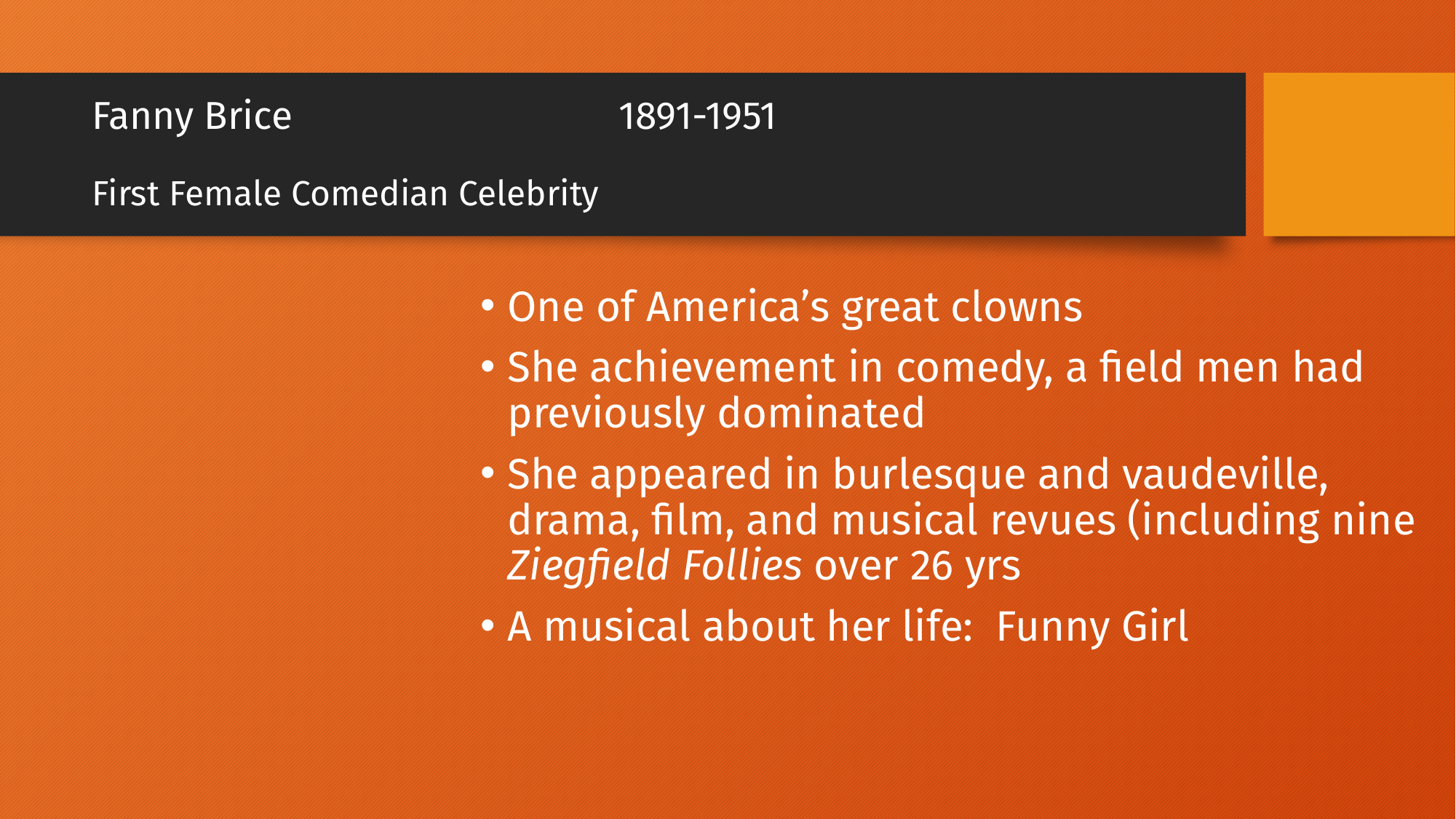

# Fanny Brice                                1891-1951 First Female Comedian Celebrity
One of America’s great clowns
She achievement in comedy, a field men had previously dominated
She appeared in burlesque and vaudeville, drama, film, and musical revues (including nine Ziegfield Follies over 26 yrs
A musical about her life:  Funny Girl